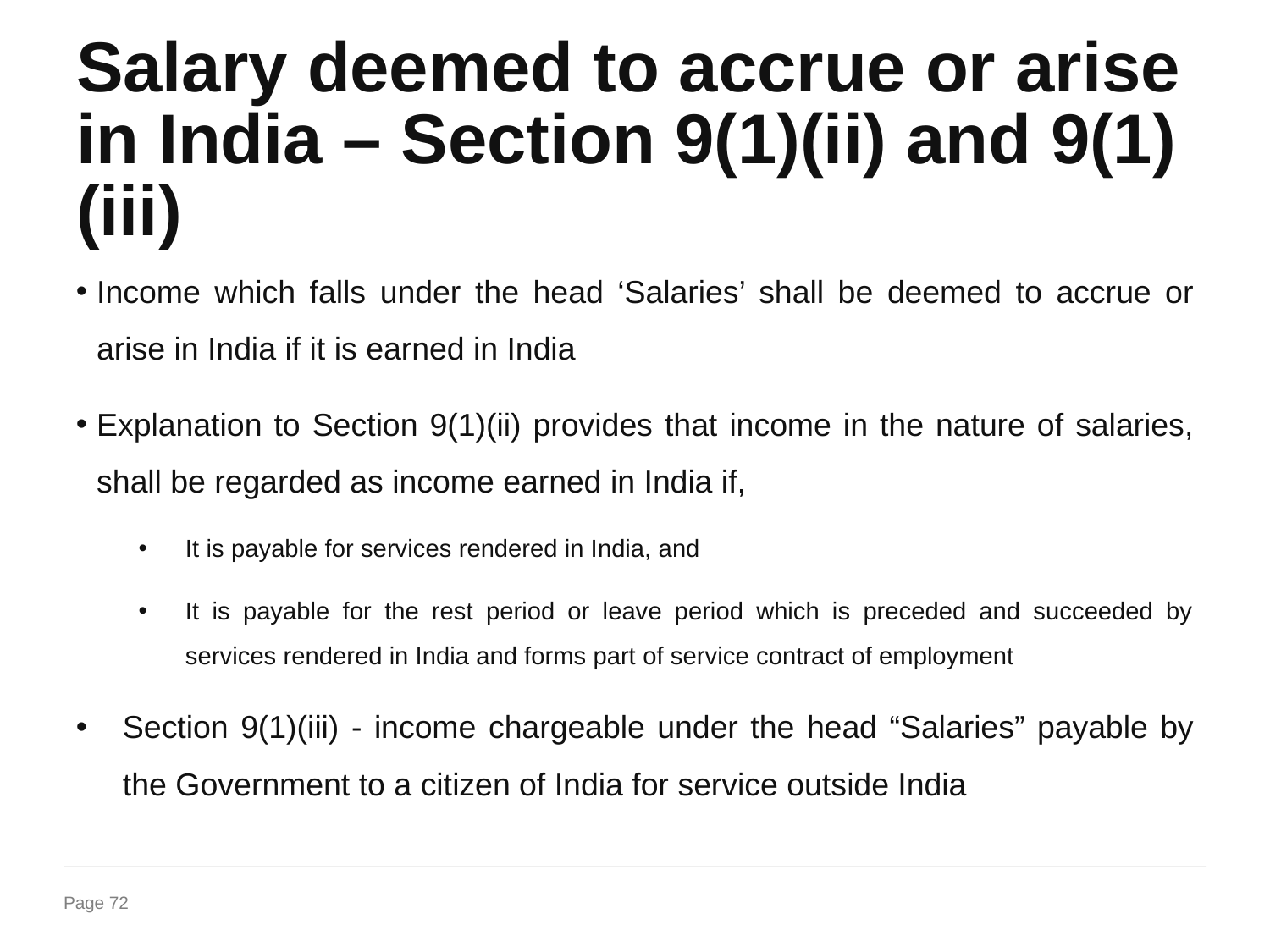

Salary deemed to accrue or arise in India – Section 9(1)(ii) and 9(1)(iii)
Income which falls under the head ‘Salaries’ shall be deemed to accrue or arise in India if it is earned in India
Explanation to Section 9(1)(ii) provides that income in the nature of salaries, shall be regarded as income earned in India if,
It is payable for services rendered in India, and
It is payable for the rest period or leave period which is preceded and succeeded by services rendered in India and forms part of service contract of employment
Section 9(1)(iii) - income chargeable under the head “Salaries” payable by the Government to a citizen of India for service outside India